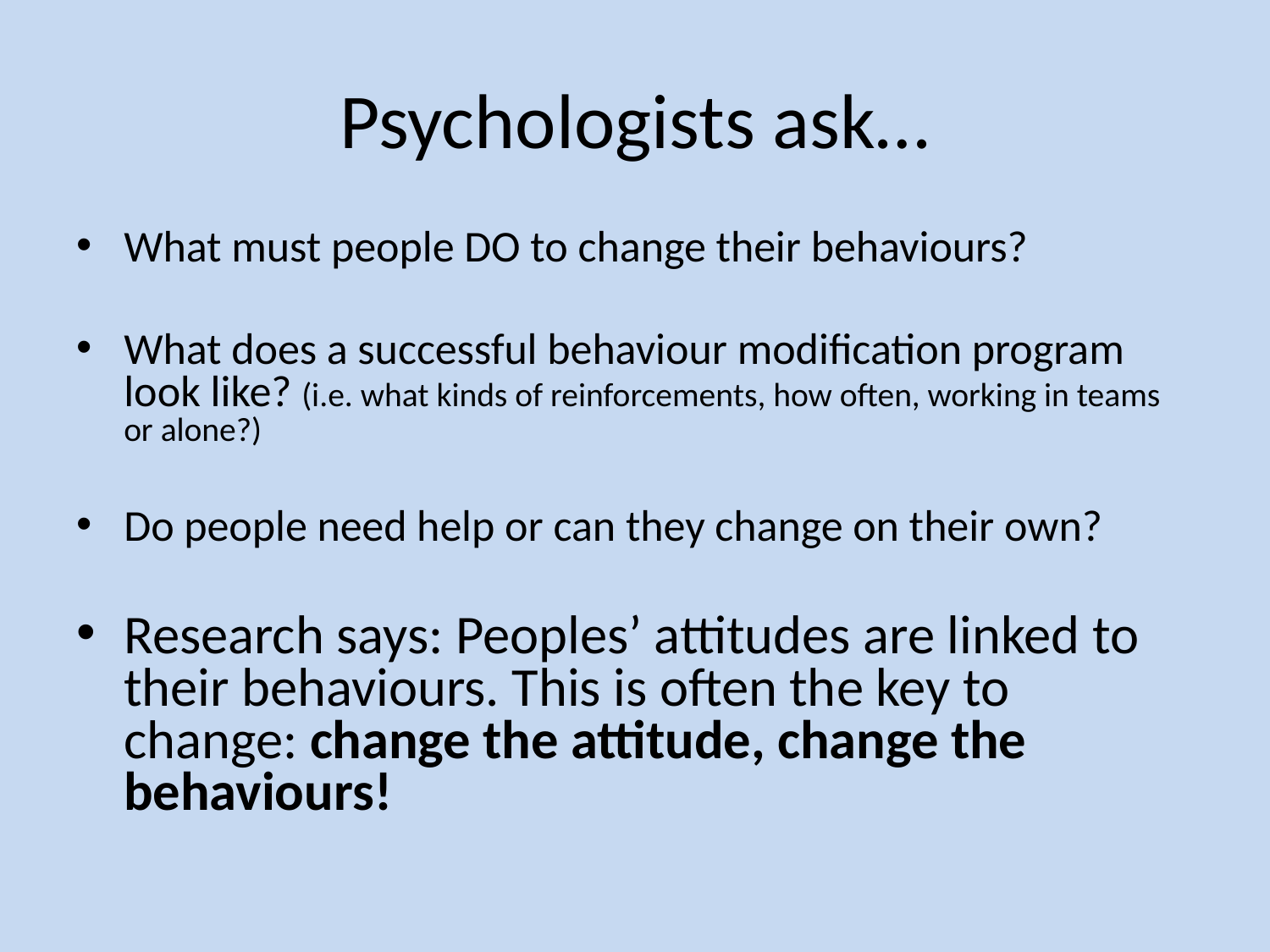

# Psychologists ask…
What must people DO to change their behaviours?

What does a successful behaviour modification program look like? (i.e. what kinds of reinforcements, how often, working in teams or alone?)

Do people need help or can they change on their own?

Research says: Peoples’ attitudes are linked to their behaviours. This is often the key to change: change the attitude, change the behaviours!